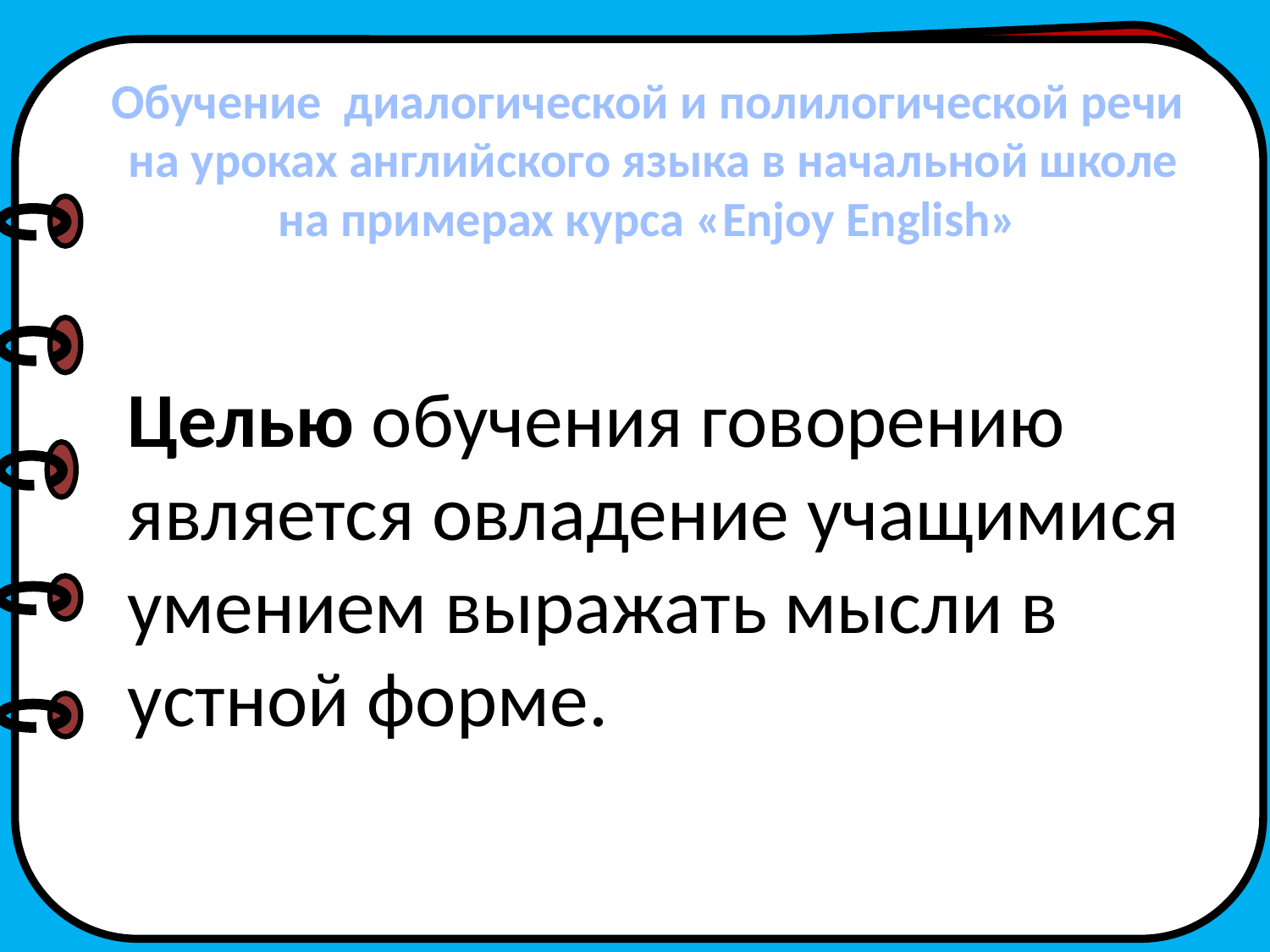

Обучение  диалогической и полилогической речи
 на уроках английского языка в начальной школе
на примерах курса «Enjoy English»

Целью обучения говорению является овладение учащимися умением выражать мысли в устной форме.